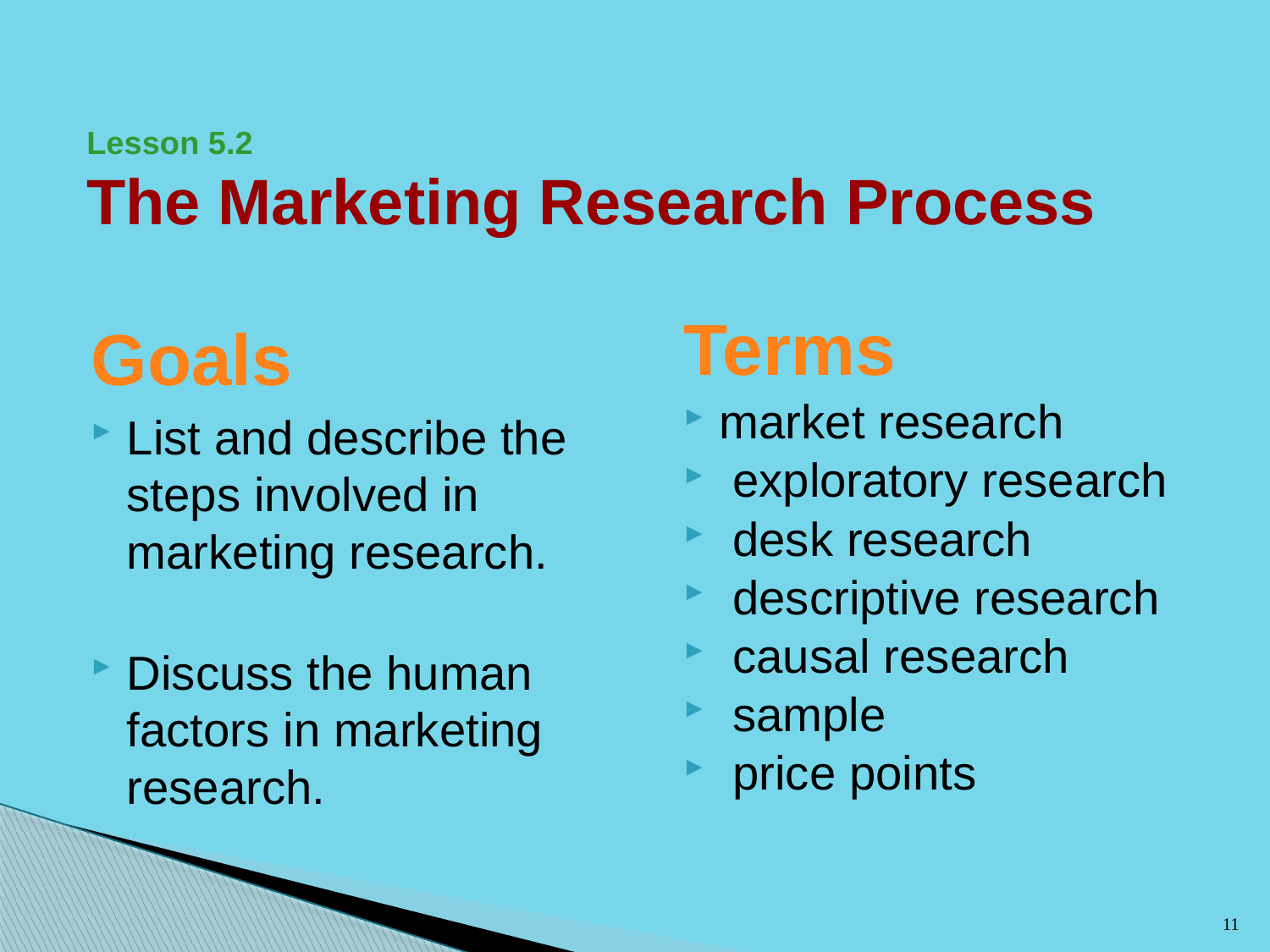

# Lesson 5.2 The Marketing Research Process
Goals
List and describe the steps involved in marketing research.
Discuss the human factors in marketing research.
Terms
market research
 exploratory research
 desk research
 descriptive research
 causal research
 sample
 price points
11